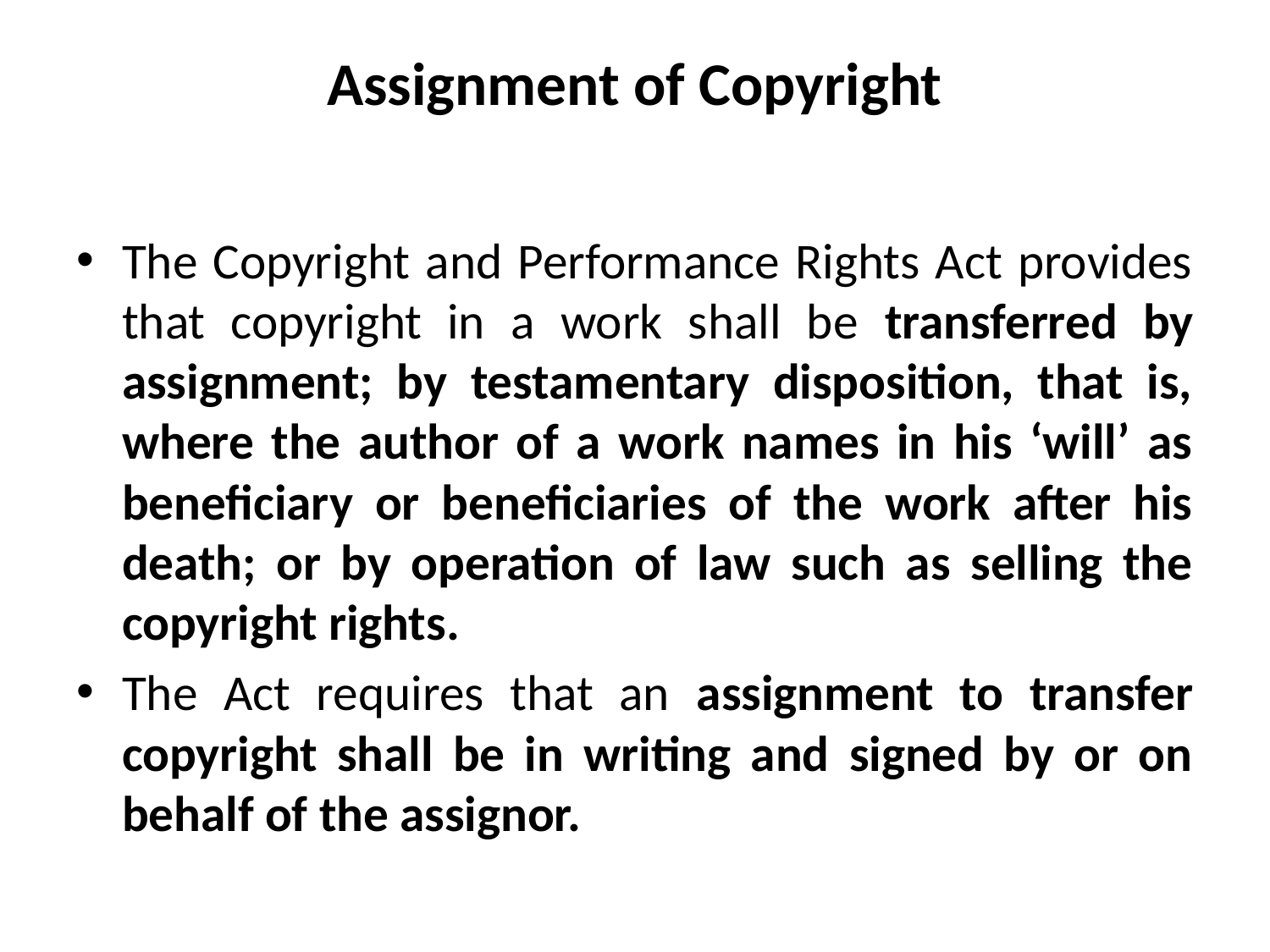

# Assignment of Copyright
The Copyright and Performance Rights Act provides that copyright in a work shall be transferred by assignment; by testamentary disposition, that is, where the author of a work names in his ‘will’ as beneficiary or beneficiaries of the work after his death; or by operation of law such as selling the copyright rights.
The Act requires that an assignment to transfer copyright shall be in writing and signed by or on behalf of the assignor.